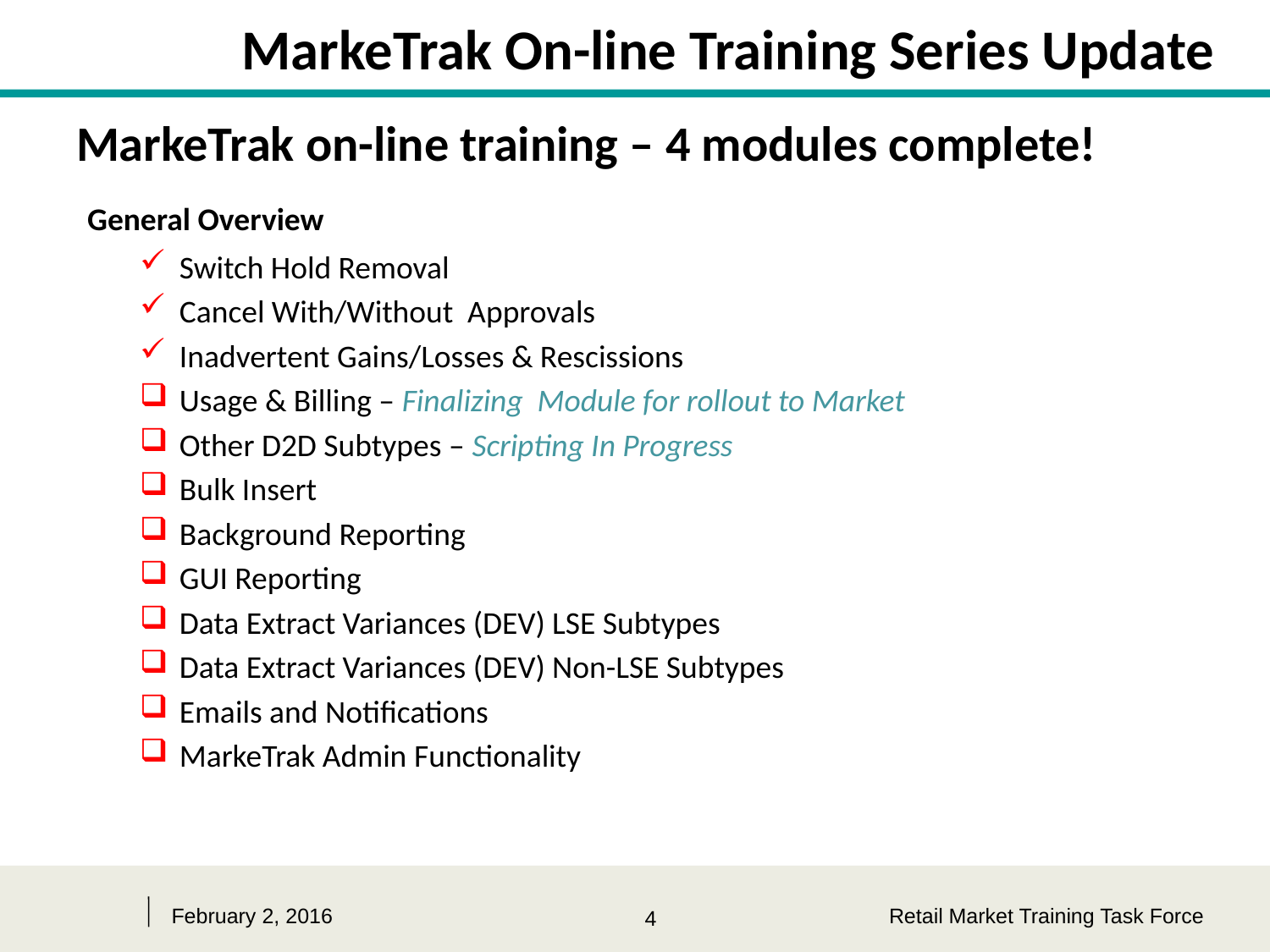

# MarkeTrak On-line Training Series Update
MarkeTrak on-line training – 4 modules complete!
 General Overview
Switch Hold Removal
Cancel With/Without  Approvals
Inadvertent Gains/Losses & Rescissions
Usage & Billing – Finalizing  Module for rollout to Market
Other D2D Subtypes – Scripting In Progress
Bulk Insert
Background Reporting
GUI Reporting
Data Extract Variances (DEV) LSE Subtypes
Data Extract Variances (DEV) Non-LSE Subtypes
Emails and Notifications
MarkeTrak Admin Functionality

February 2, 2016
Retail Market Training Task Force